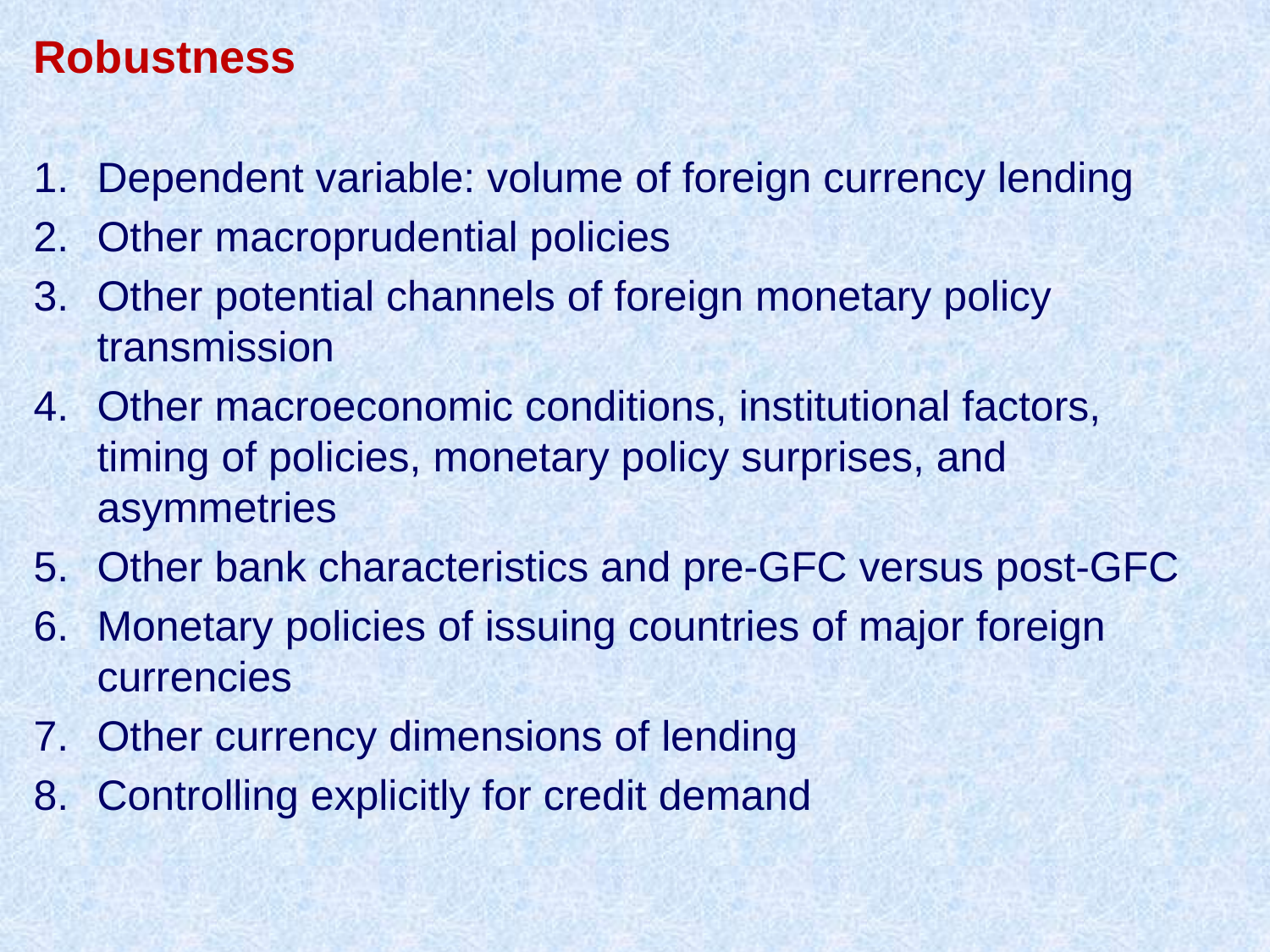

Robustness

Dependent variable: volume of foreign currency lending
Other macroprudential policies
Other potential channels of foreign monetary policy transmission
Other macroeconomic conditions, institutional factors, timing of policies, monetary policy surprises, and asymmetries
Other bank characteristics and pre-GFC versus post-GFC
Monetary policies of issuing countries of major foreign currencies
Other currency dimensions of lending
Controlling explicitly for credit demand